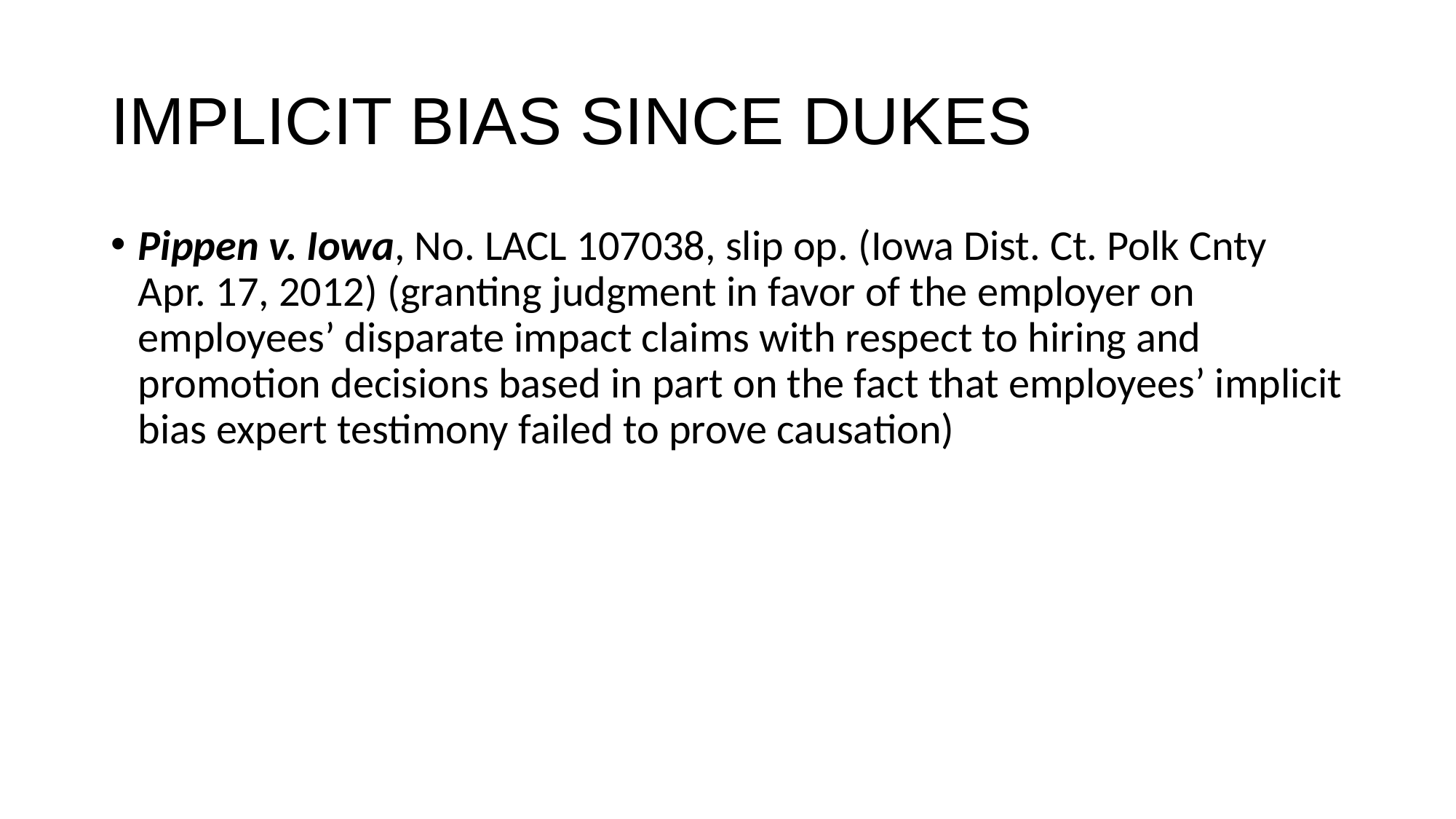

# IMPLICIT BIAS SINCE DUKES
Pippen v. Iowa, No. LACL 107038, slip op. (Iowa Dist. Ct. Polk Cnty Apr. 17, 2012) (granting judgment in favor of the employer on employees’ disparate impact claims with respect to hiring and promotion decisions based in part on the fact that employees’ implicit bias expert testimony failed to prove causation)